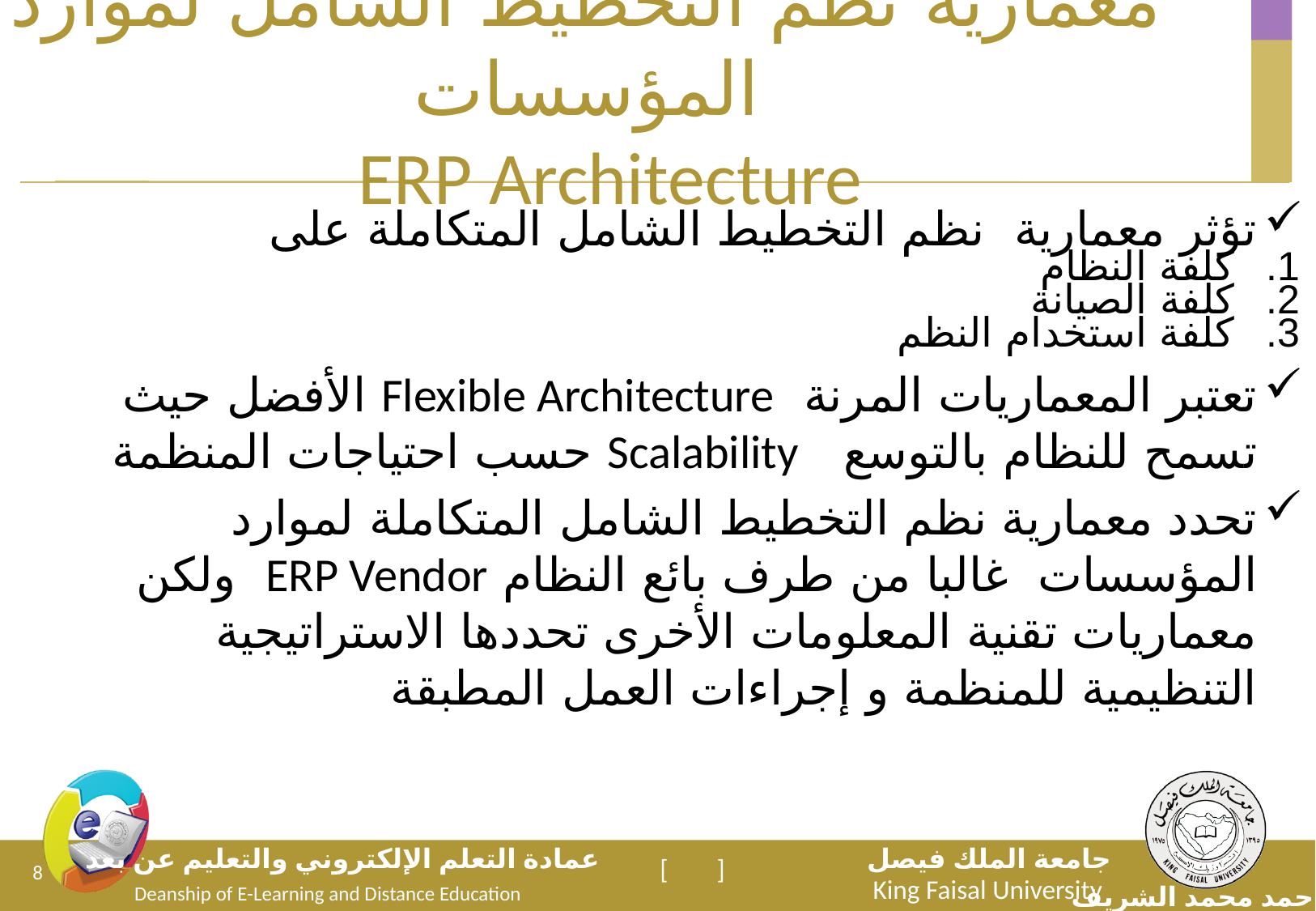

# معمارية نظم التخطيط الشامل لموارد المؤسسات ERP Architecture
تؤثر معمارية  نظم التخطيط الشامل المتكاملة على
كلفة النظام
كلفة الصيانة
كلفة استخدام النظم
تعتبر المعماريات المرنة  Flexible Architecture الأفضل حيث تسمح للنظام بالتوسع   Scalability حسب احتياجات المنظمة
تحدد معمارية نظم التخطيط الشامل المتكاملة لموارد المؤسسات  غالبا من طرف بائع النظام ERP Vendor  ولكن معماريات تقنية المعلومات الأخرى تحددها الاستراتيجية التنظيمية للمنظمة و إجراءات العمل المطبقة

8